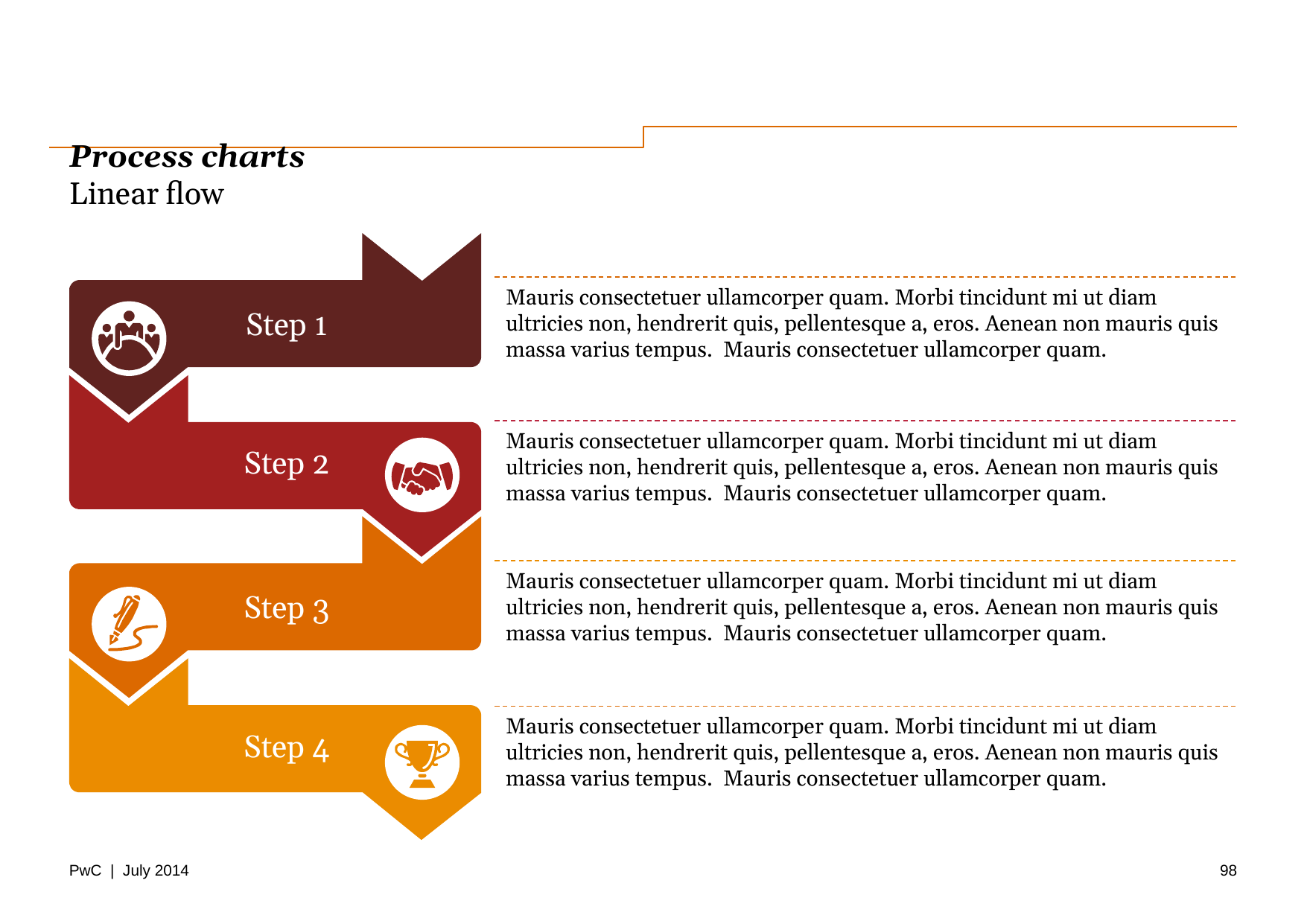

# Process charts Linear flow

Step 1

Step 2

Step 3

Step 4

Mauris consectetuer ullamcorper quam. Morbi tincidunt mi ut diam ultricies non, hendrerit quis, pellentesque a, eros. Aenean non mauris quis massa varius tempus.  Mauris consectetuer ullamcorper quam.
Mauris consectetuer ullamcorper quam. Morbi tincidunt mi ut diam ultricies non, hendrerit quis, pellentesque a, eros. Aenean non mauris quis massa varius tempus.  Mauris consectetuer ullamcorper quam.
Mauris consectetuer ullamcorper quam. Morbi tincidunt mi ut diam ultricies non, hendrerit quis, pellentesque a, eros. Aenean non mauris quis massa varius tempus.  Mauris consectetuer ullamcorper quam.
Mauris consectetuer ullamcorper quam. Morbi tincidunt mi ut diam ultricies non, hendrerit quis, pellentesque a, eros. Aenean non mauris quis massa varius tempus.  Mauris consectetuer ullamcorper quam.
98